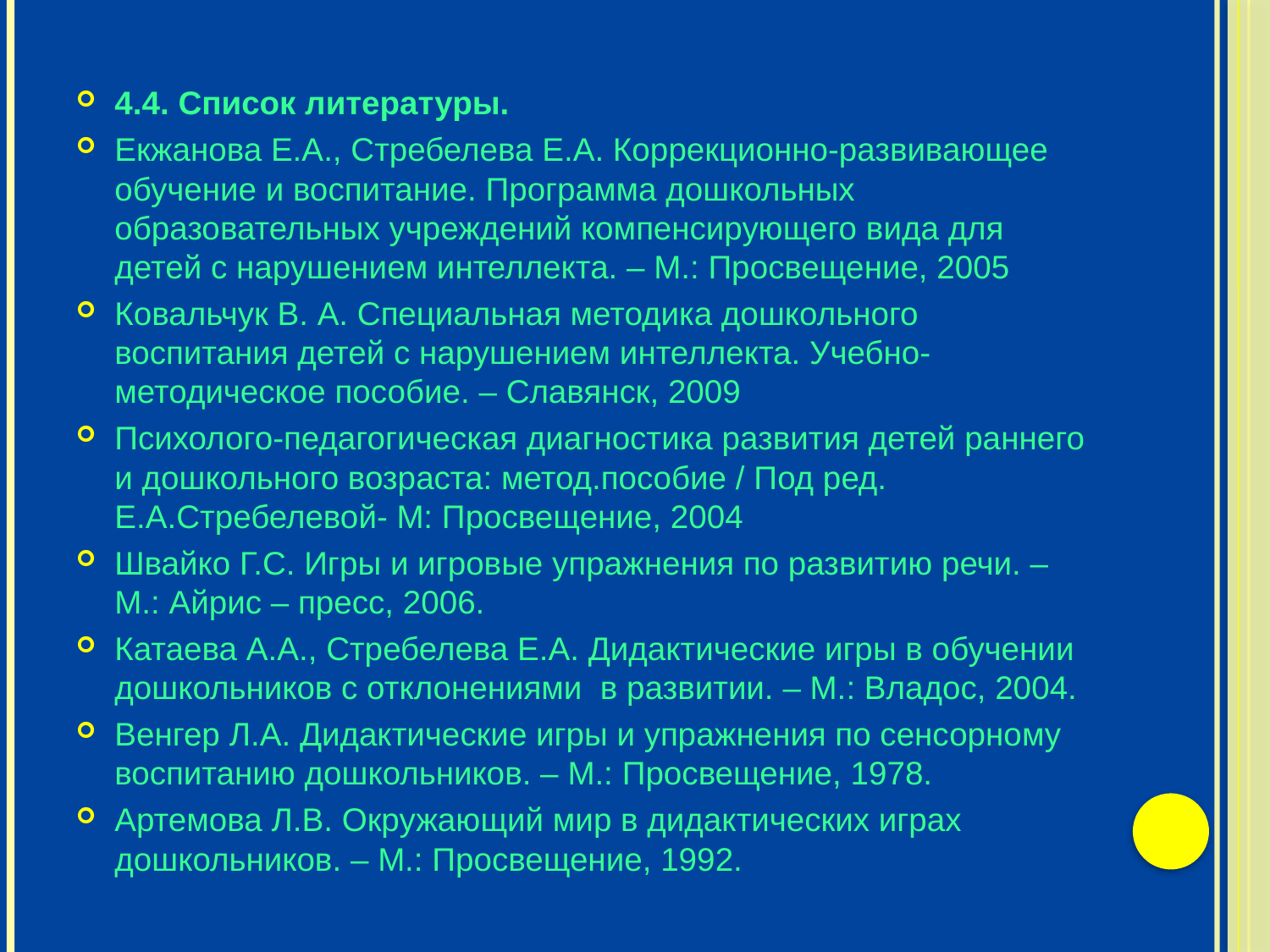

4.4. Список литературы.
Екжанова Е.А., Стребелева Е.А. Коррекционно-развивающее обучение и воспитание. Программа дошкольных образовательных учреждений компенсирующего вида для детей с нарушением интеллекта. – М.: Просвещение, 2005
Ковальчук В. А. Специальная методика дошкольного воспитания детей с нарушением интеллекта. Учебно-методическое пособие. – Славянск, 2009
Психолого-педагогическая диагностика развития детей раннего и дошкольного возраста: метод.пособие / Под ред. Е.А.Стребелевой- М: Просвещение, 2004
Швайко Г.С. Игры и игровые упражнения по развитию речи. – М.: Айрис – пресс, 2006.
Катаева А.А., Стребелева Е.А. Дидактические игры в обучении дошкольников с отклонениями  в развитии. – М.: Владос, 2004.
Венгер Л.А. Дидактические игры и упражнения по сенсорному воспитанию дошкольников. – М.: Просвещение, 1978.
Артемова Л.В. Окружающий мир в дидактических играх дошкольников. – М.: Просвещение, 1992.